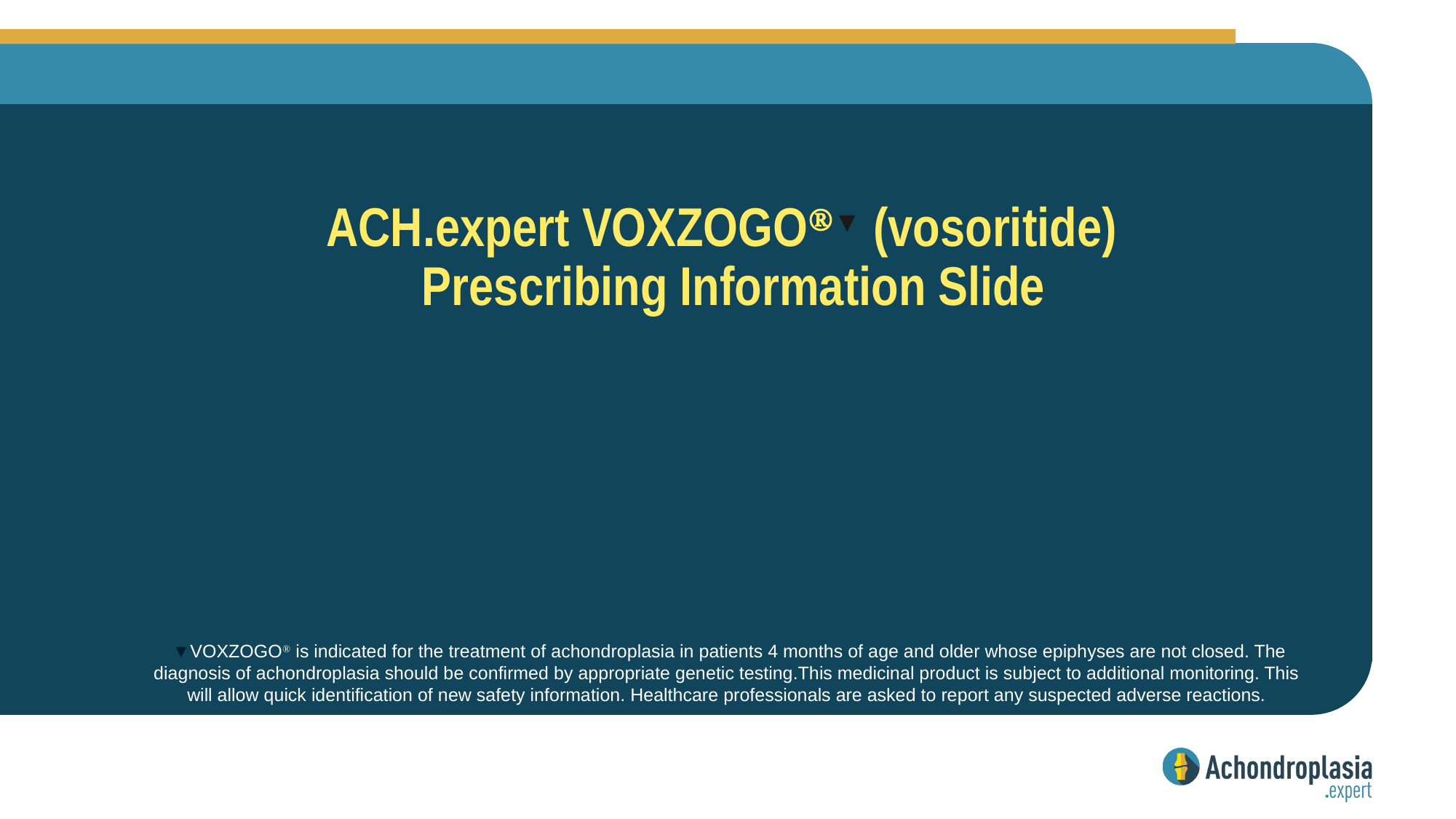

# ACH.expert VOXZOGO®▼ (vosoritide) Prescribing Information Slide
 ▼VOXZOGO® is indicated for the treatment of achondroplasia in patients 4 months of age and older whose epiphyses are not closed. The diagnosis of achondroplasia should be confirmed by appropriate genetic testing.This medicinal product is subject to additional monitoring. This will allow quick identification of new safety information. Healthcare professionals are asked to report any suspected adverse reactions.